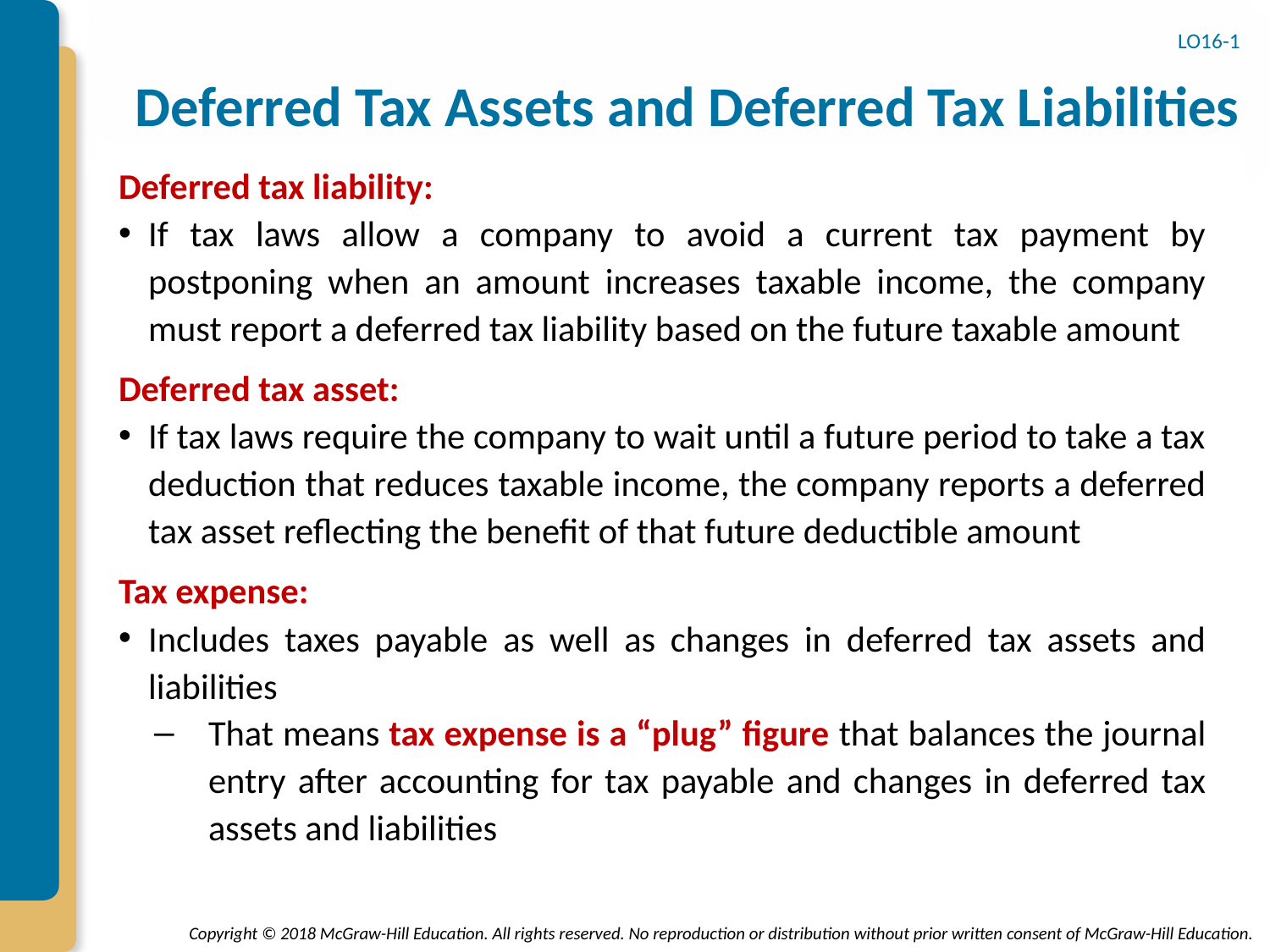

# Deferred Tax Assets and Deferred Tax Liabilities
LO16-1
Deferred tax liability:
If tax laws allow a company to avoid a current tax payment by postponing when an amount increases taxable income, the company must report a deferred tax liability based on the future taxable amount
Deferred tax asset:
If tax laws require the company to wait until a future period to take a tax deduction that reduces taxable income, the company reports a deferred tax asset reflecting the benefit of that future deductible amount
Tax expense:
Includes taxes payable as well as changes in deferred tax assets and liabilities
That means tax expense is a “plug” figure that balances the journal entry after accounting for tax payable and changes in deferred tax assets and liabilities